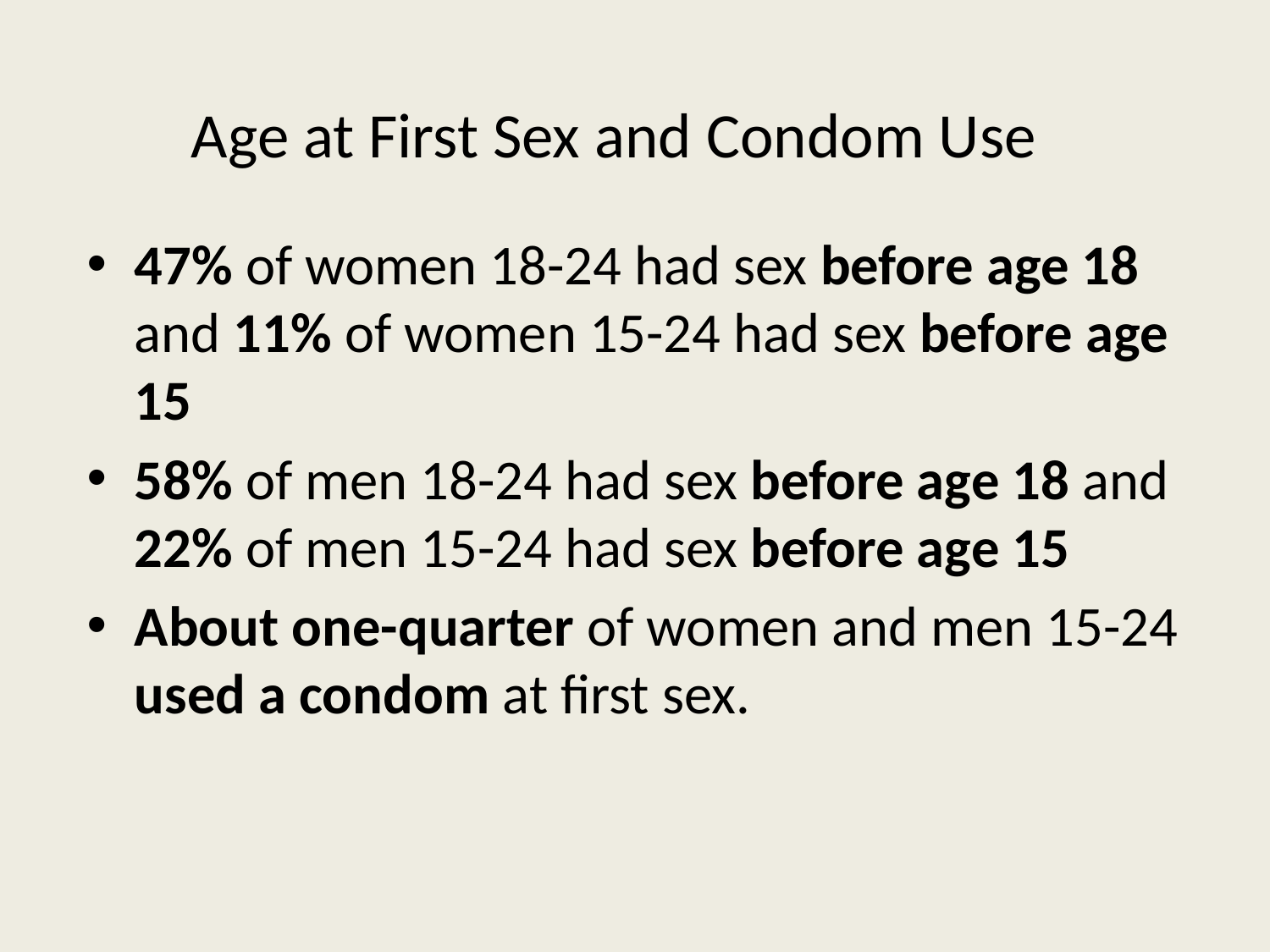

# Age at First Sex and Condom Use
47% of women 18-24 had sex before age 18 and 11% of women 15-24 had sex before age 15
58% of men 18-24 had sex before age 18 and 22% of men 15-24 had sex before age 15
About one-quarter of women and men 15-24 used a condom at first sex.